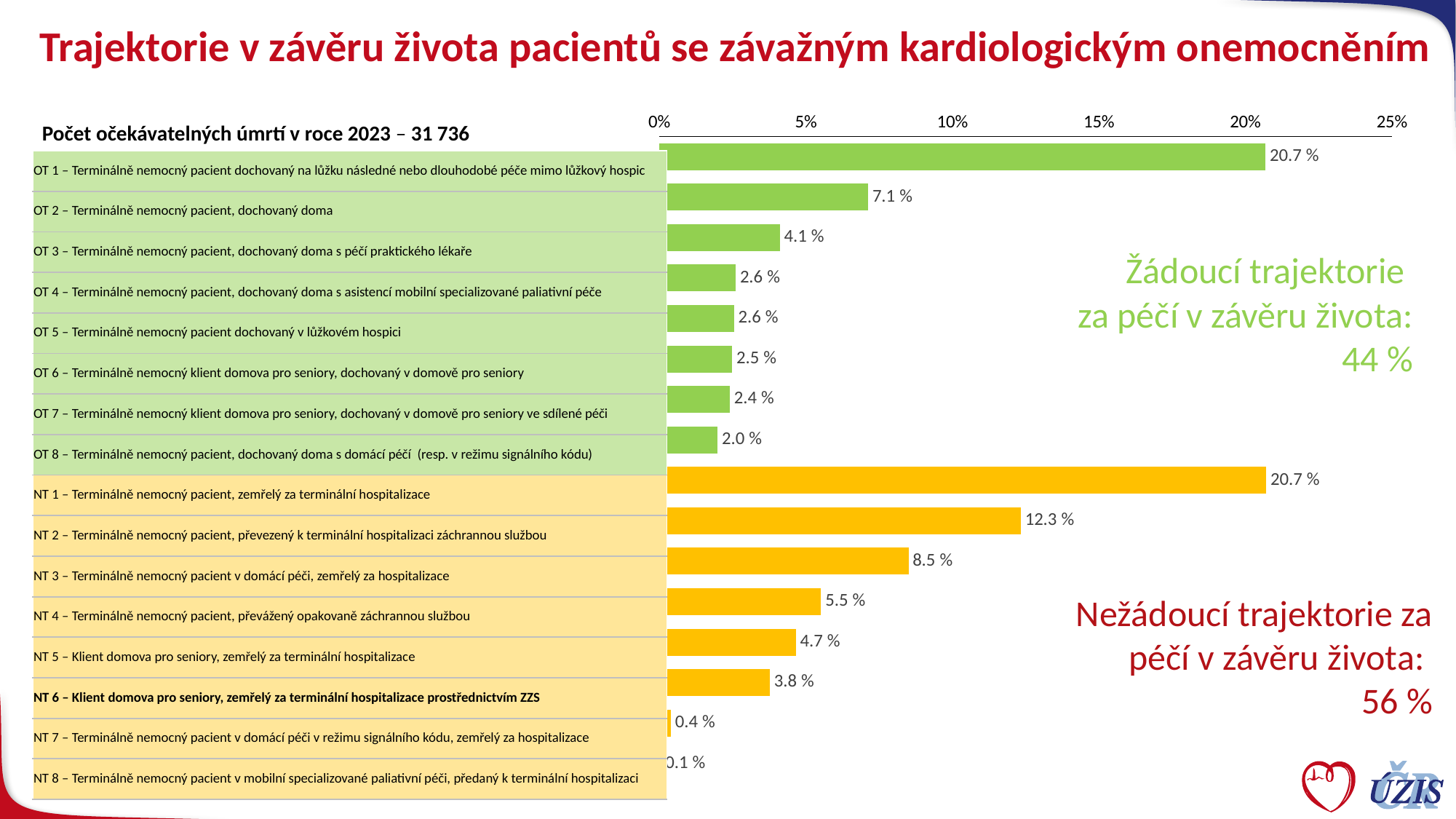

# Trajektorie v závěru života pacientů se závažným kardiologickým onemocněním
Počet očekávatelných úmrtí v roce 2023 – 31 736

### Chart

| Category | ČR |
|---|---|
|  | 0.20691798765596553 |
|  | 0.07135562364015807 |
|  | 0.04118378402380001 |
|  | 0.026131166466853158 |
|  | 0.02553172594467386 |
|  | 0.02488788242085165 |
|  | 0.024133031392922163 |
|  | 0.01991474623684561 |
|  | 0.20711780116335865 |
|  | 0.1234625460681142 |
|  | 0.0850761511478176 |
|  | 0.05525953554460281 |
|  | 0.04660095022423516 |
|  | 0.037786954398117314 |
|  | 0.003996270147861996 |
|  | 0.0006438435238222104 |

### Chart

| Category |
|---|
| OT 1 – Terminálně nemocný pacient dochovaný na lůžku následné nebo dlouhodobé péče mimo lůžkový hospic |
| --- |
| OT 2 – Terminálně nemocný pacient, dochovaný doma |
| OT 3 – Terminálně nemocný pacient, dochovaný doma s péčí praktického lékaře |
| OT 4 – Terminálně nemocný pacient, dochovaný doma s asistencí mobilní specializované paliativní péče |
| OT 5 – Terminálně nemocný pacient dochovaný v lůžkovém hospici |
| OT 6 – Terminálně nemocný klient domova pro seniory, dochovaný v domově pro seniory |
| OT 7 – Terminálně nemocný klient domova pro seniory, dochovaný v domově pro seniory ve sdílené péči |
| OT 8 – Terminálně nemocný pacient, dochovaný doma s domácí péčí (resp. v režimu signálního kódu) |
| NT 1 – Terminálně nemocný pacient, zemřelý za terminální hospitalizace |
| NT 2 – Terminálně nemocný pacient, převezený k terminální hospitalizaci záchrannou službou |
| NT 3 – Terminálně nemocný pacient v domácí péči, zemřelý za hospitalizace |
| NT 4 – Terminálně nemocný pacient, převážený opakovaně záchrannou službou |
| NT 5 – Klient domova pro seniory, zemřelý za terminální hospitalizace |
| NT 6 – Klient domova pro seniory, zemřelý za terminální hospitalizace prostřednictvím ZZS |
| NT 7 – Terminálně nemocný pacient v domácí péči v režimu signálního kódu, zemřelý za hospitalizace |
| NT 8 – Terminálně nemocný pacient v mobilní specializované paliativní péči, předaný k terminální hospitalizaci |
Žádoucí trajektorie
za péčí v závěru života: 44 %
Nežádoucí trajektorie za péčí v závěru života:
56 %